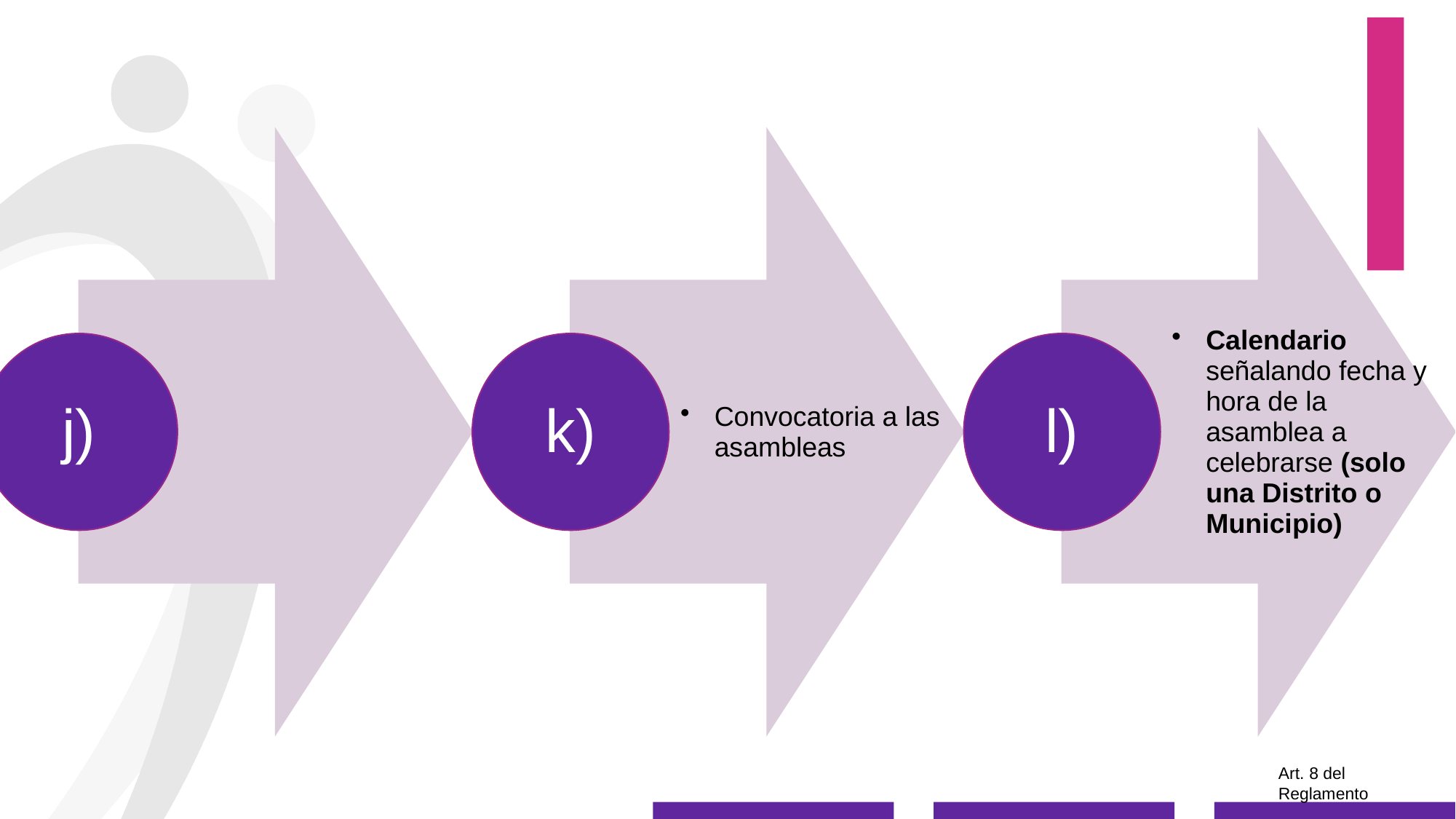

j)
k)
Convocatoria a las asambleas
l)
Calendario señalando fecha y hora de la asamblea a celebrarse (solo una Distrito o Municipio)

Art. 8 del Reglamento